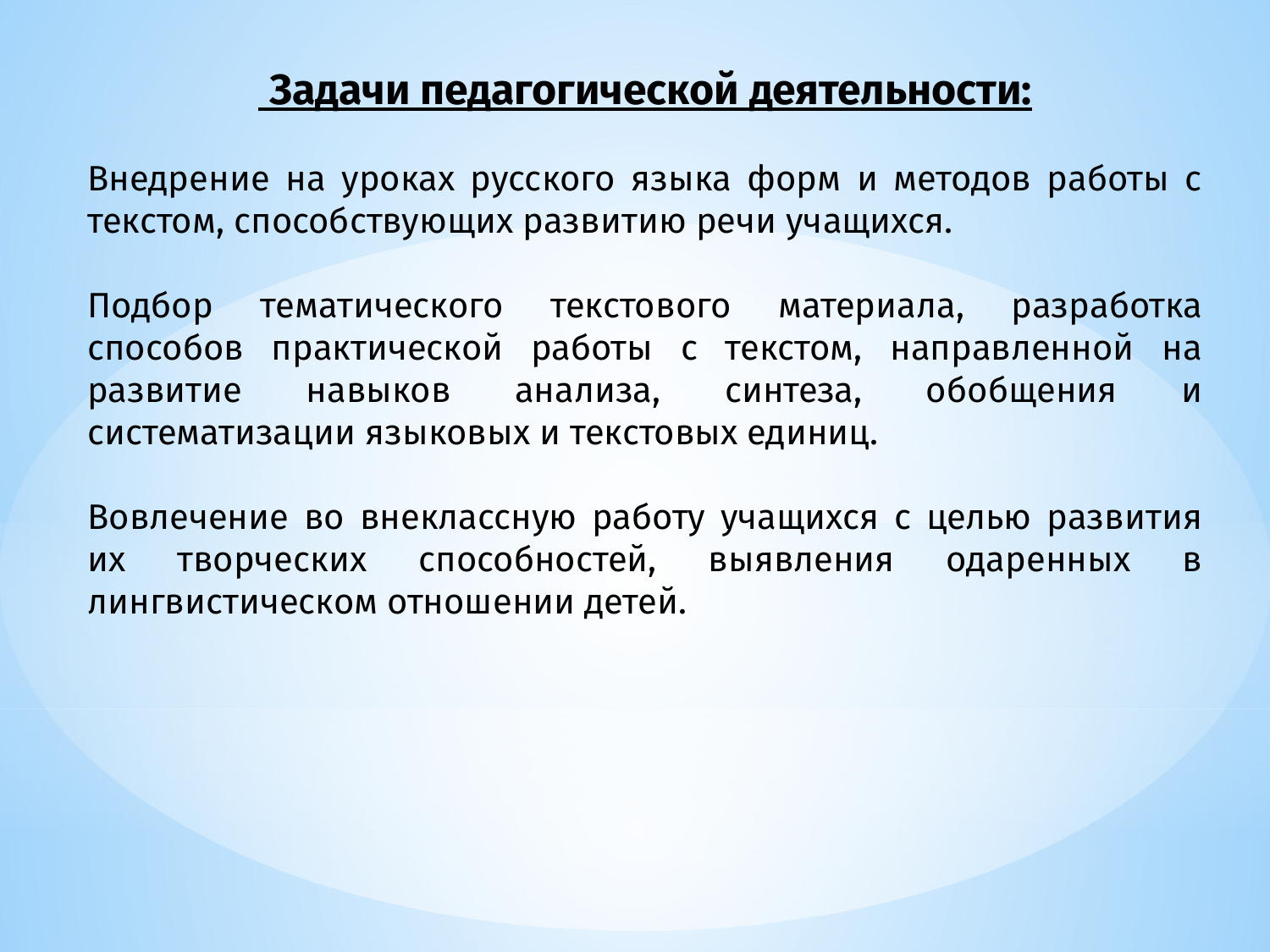

Задачи педагогической деятельности:

Внедрение на уроках русского языка форм и методов работы с текстом, способствующих развитию речи учащихся.

Подбор тематического текстового материала, разработка способов практической работы с текстом, направленной на развитие навыков анализа, синтеза, обобщения и систематизации языковых и текстовых единиц.

Вовлечение во внеклассную работу учащихся с целью развития их творческих способностей, выявления одаренных в лингвистическом отношении детей.